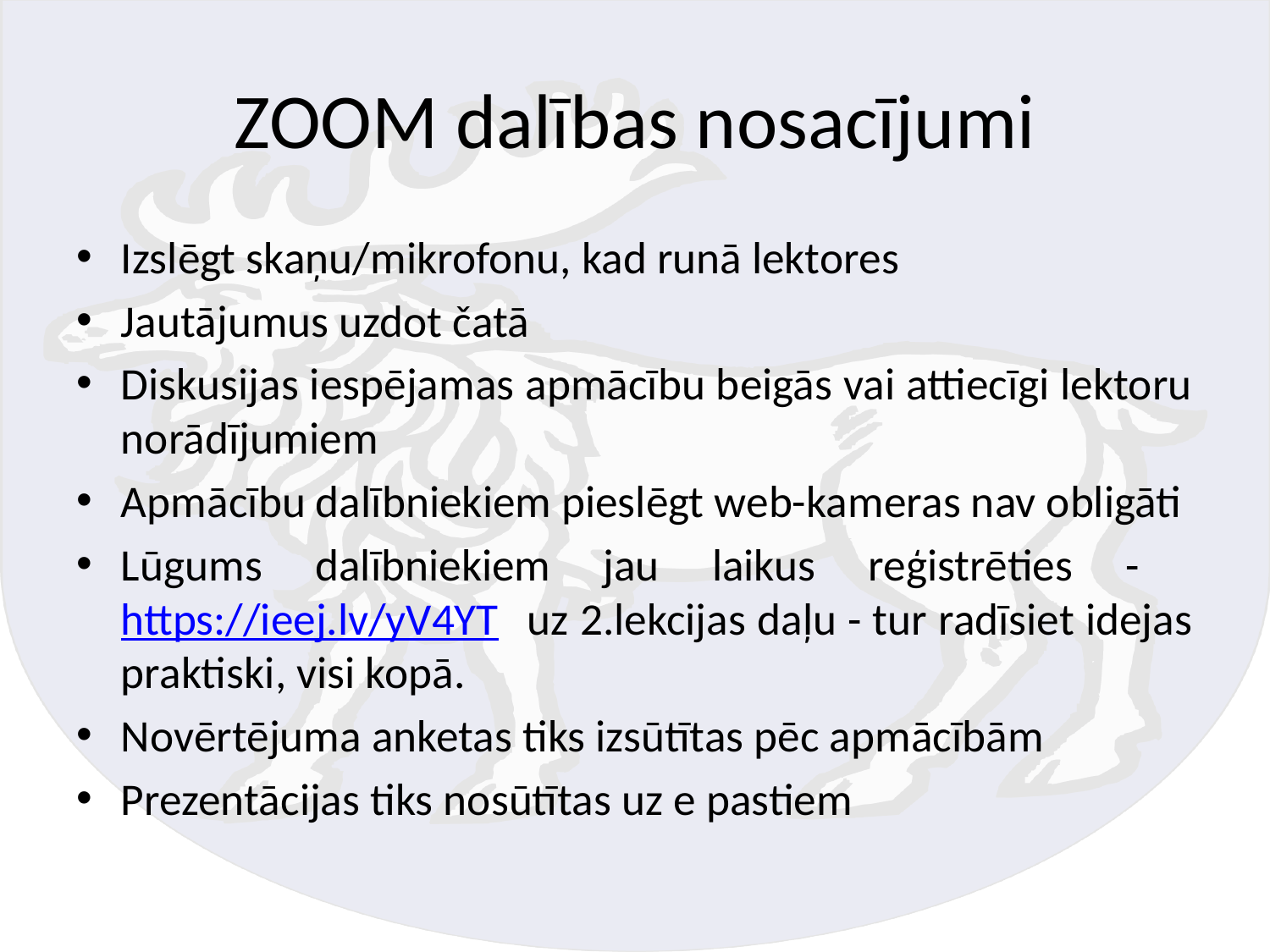

# ZOOM dalības nosacījumi
Izslēgt skaņu/mikrofonu, kad runā lektores
Jautājumus uzdot čatā
Diskusijas iespējamas apmācību beigās vai attiecīgi lektoru norādījumiem
Apmācību dalībniekiem pieslēgt web-kameras nav obligāti
Lūgums dalībniekiem jau laikus reģistrēties -  https://ieej.lv/yV4YT	uz 2.lekcijas daļu - tur radīsiet idejas praktiski, visi kopā.
Novērtējuma anketas tiks izsūtītas pēc apmācībām
Prezentācijas tiks nosūtītas uz e pastiem